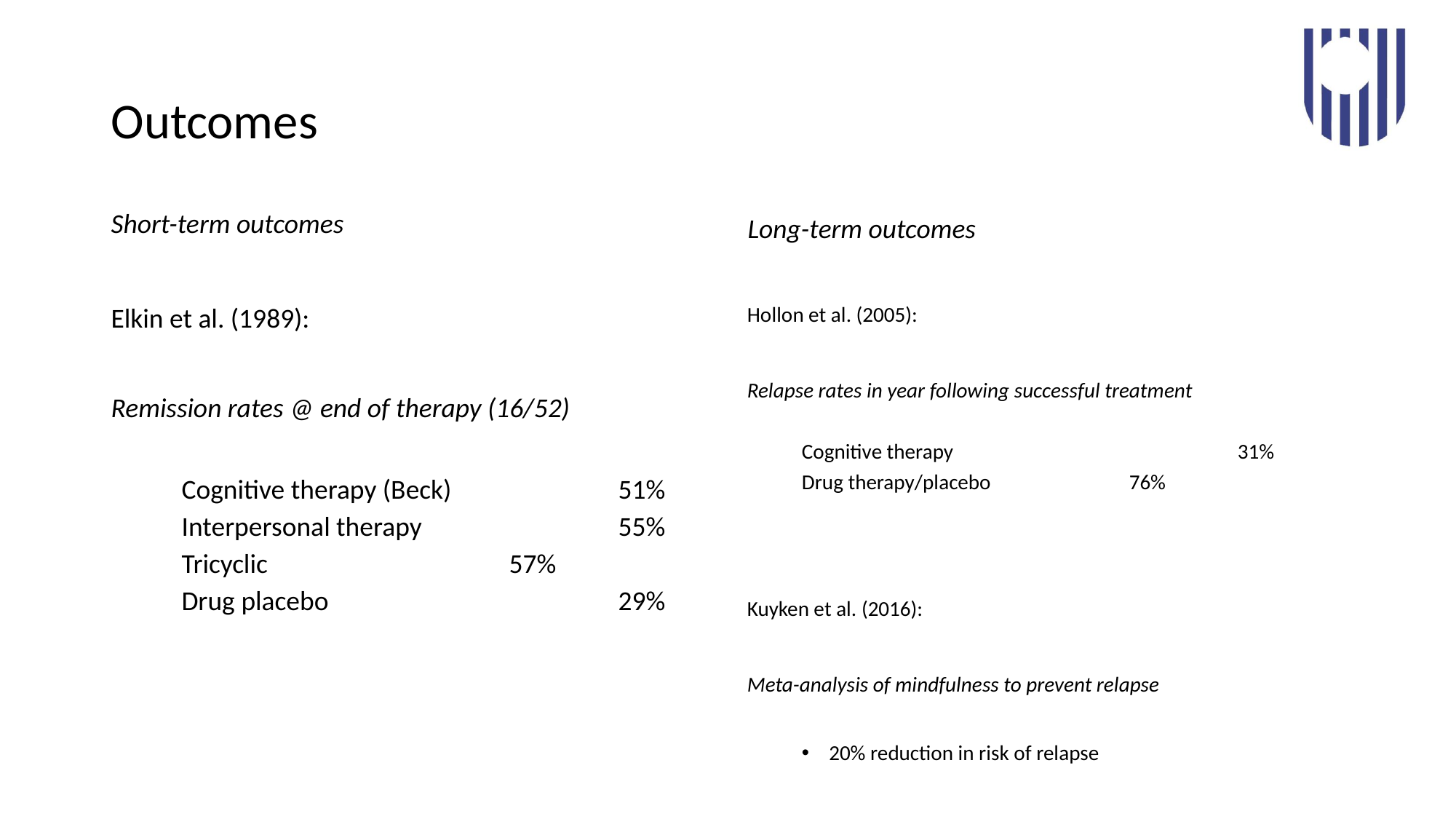

# Outcomes
Long-term outcomes
Short-term outcomes

Hollon et al. (2005):

Relapse rates in year following successful treatment

Cognitive therapy		                       31%
Drug therapy/placebo		76%

Kuyken et al. (2016):

Meta-analysis of mindfulness to prevent relapse

20% reduction in risk of relapse
Elkin et al. (1989):

Remission rates @ end of therapy (16/52)

Cognitive therapy (Beck)		51%
Interpersonal therapy		55%
Tricyclic			57%
Drug placebo			29%